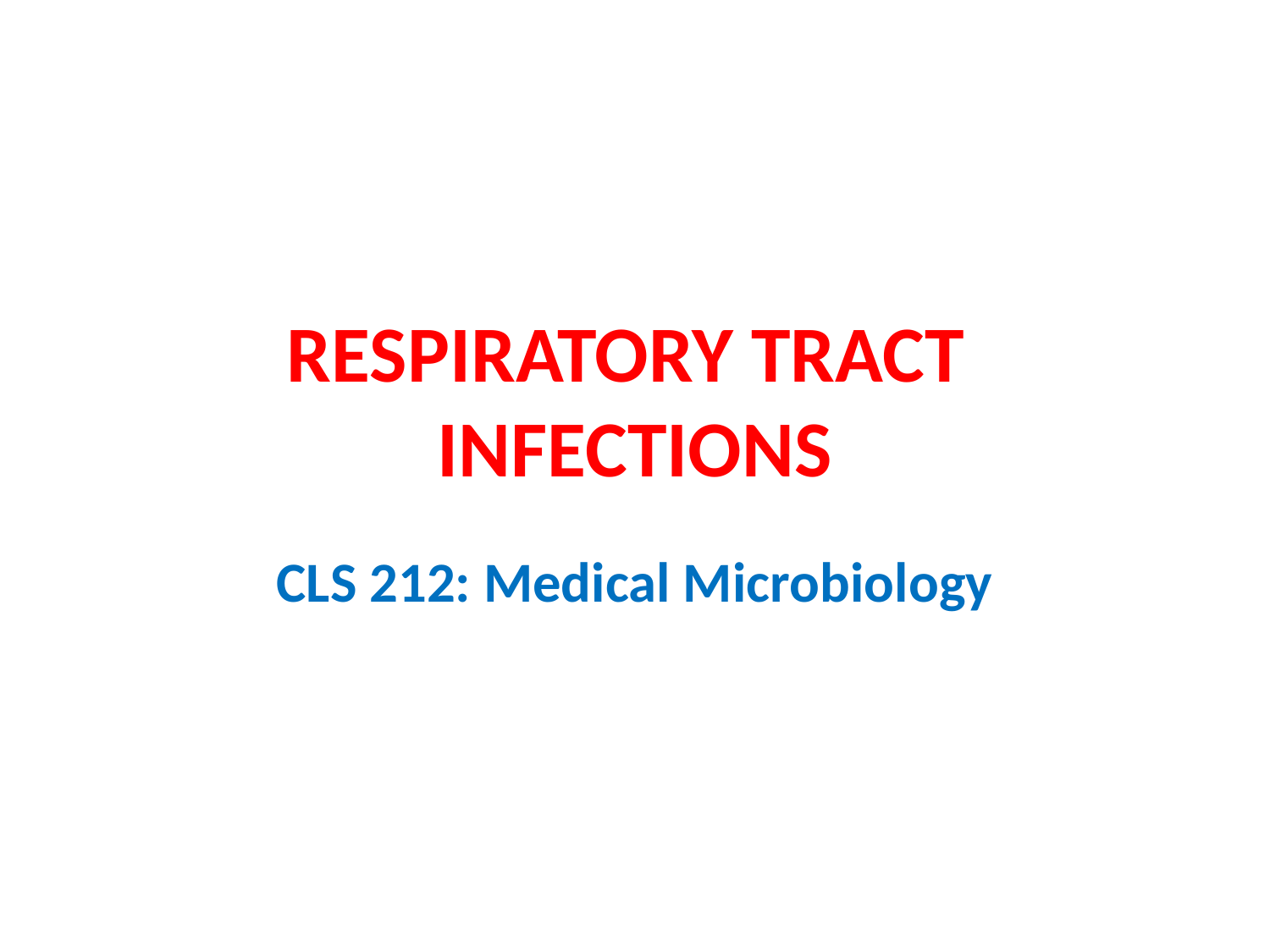

# RESPIRATORY TRACT  INFECTIONS
CLS 212: Medical Microbiology